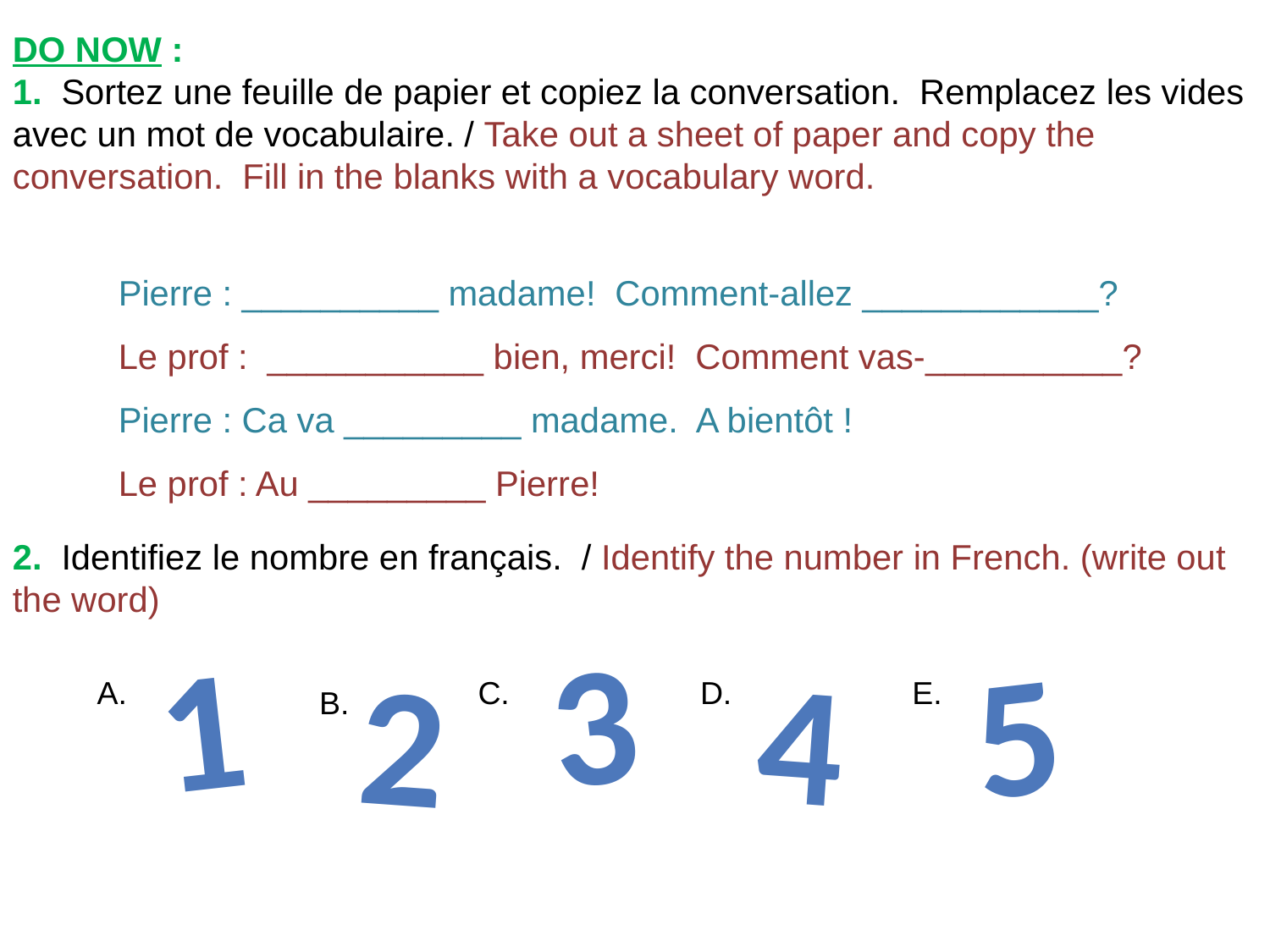

DO NOW :
1.  Sortez une feuille de papier et copiez la conversation.  Remplacez les vides avec un mot de vocabulaire. / Take out a sheet of paper and copy the conversation.  Fill in the blanks with a vocabulary word.
Pierre : __________ madame!  Comment-allez ____________?
Le prof :  ___________ bien, merci!  Comment vas-__________?
Pierre : Ca va _________ madame.  A bientôt !
Le prof : Au _________ Pierre!
2.  Identifiez le nombre en français.  / Identify the number in French. (write out the word)
3
1
5
4
2
A.
C.
D.
E.
B.